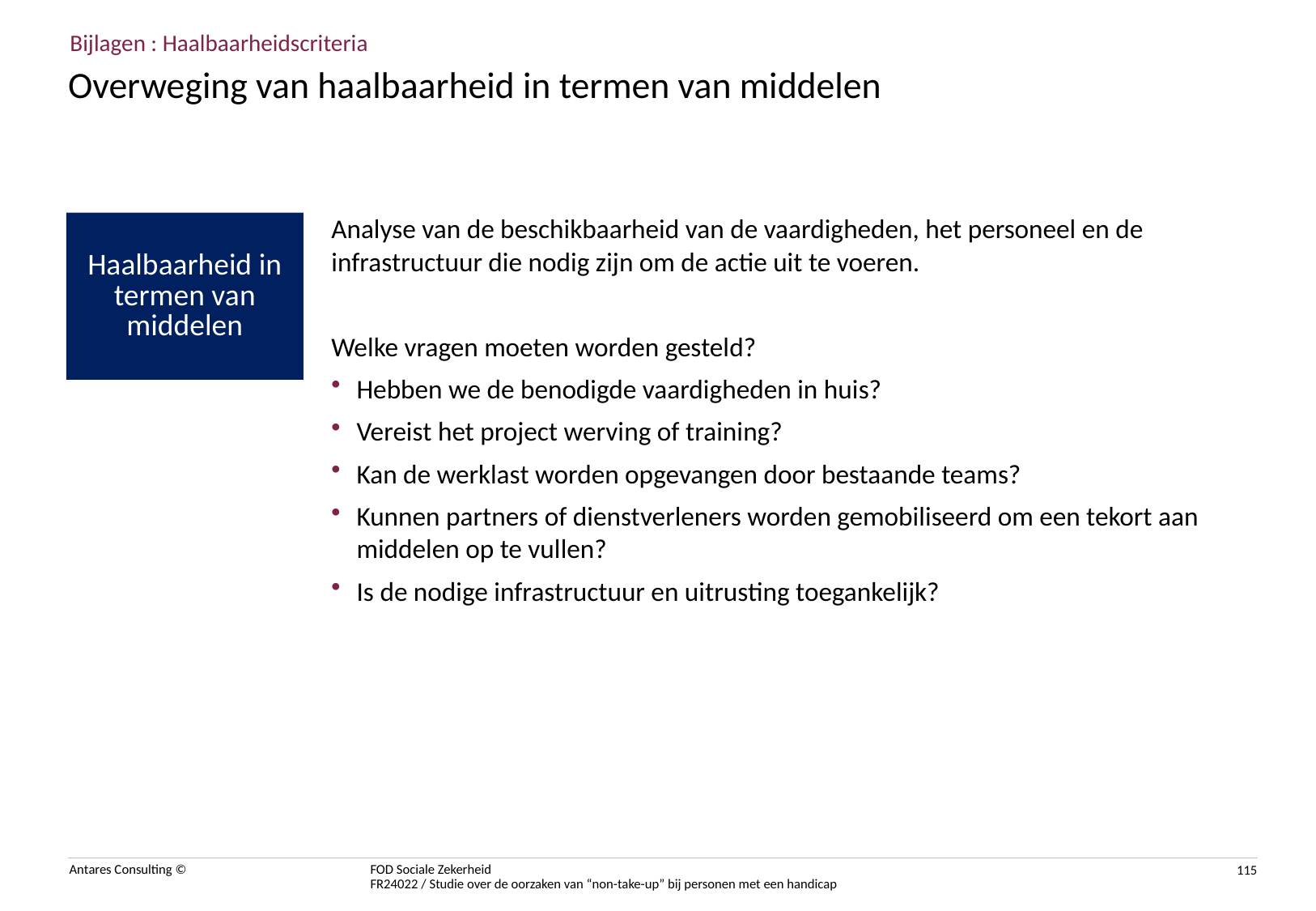

Bijlagen : Haalbaarheidscriteria
# Overweging van haalbaarheid in termen van middelen
Analyse van de beschikbaarheid van de vaardigheden, het personeel en de infrastructuur die nodig zijn om de actie uit te voeren.

Welke vragen moeten worden gesteld?
Hebben we de benodigde vaardigheden in huis?
Vereist het project werving of training?
Kan de werklast worden opgevangen door bestaande teams?
Kunnen partners of dienstverleners worden gemobiliseerd om een tekort aan middelen op te vullen?
Is de nodige infrastructuur en uitrusting toegankelijk?
Haalbaarheid in termen van middelen